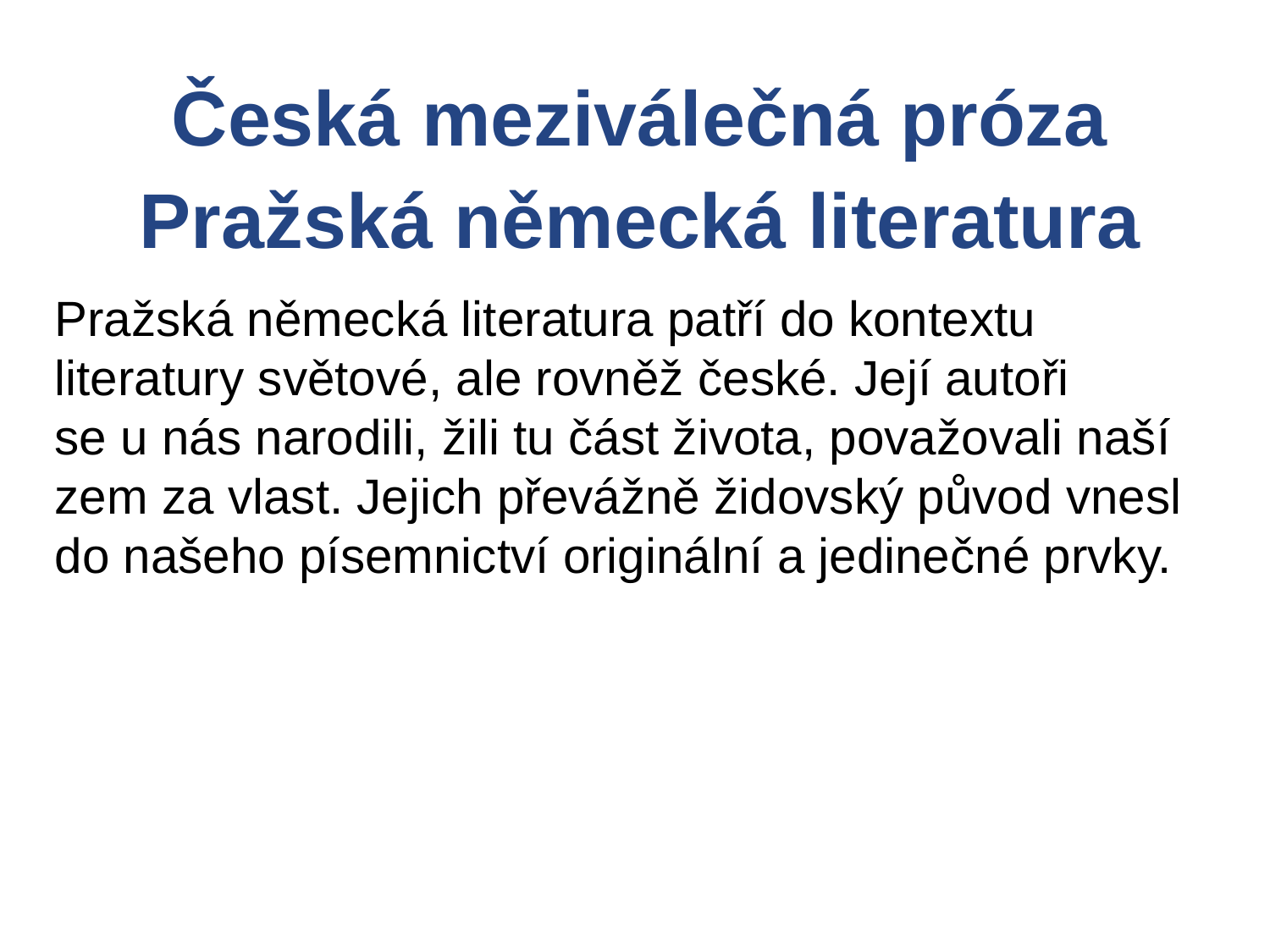

Česká meziválečná próza
Pražská německá literatura
Pražská německá literatura patří do kontextu literatury světové, ale rovněž české. Její autoři
se u nás narodili, žili tu část života, považovali naší zem za vlast. Jejich převážně židovský původ vnesl do našeho písemnictví originální a jedinečné prvky.